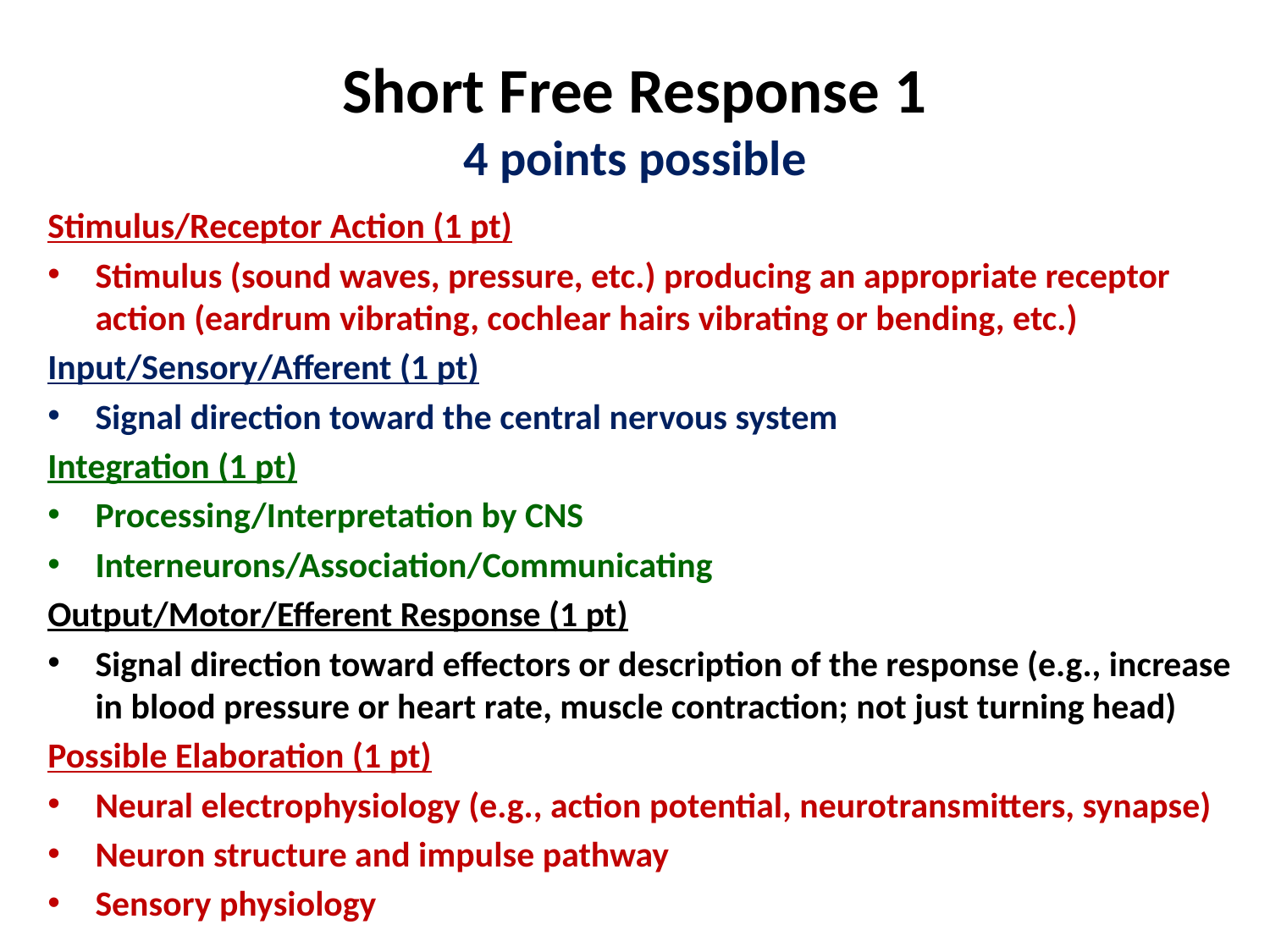

# Short Free Response 1 4 points possible
Stimulus/Receptor Action (1 pt)
Stimulus (sound waves, pressure, etc.) producing an appropriate receptor action (eardrum vibrating, cochlear hairs vibrating or bending, etc.)
Input/Sensory/Afferent (1 pt)
Signal direction toward the central nervous system
Integration (1 pt)
Processing/Interpretation by CNS
Interneurons/Association/Communicating
Output/Motor/Efferent Response (1 pt)
Signal direction toward effectors or description of the response (e.g., increase in blood pressure or heart rate, muscle contraction; not just turning head)
Possible Elaboration (1 pt)
Neural electrophysiology (e.g., action potential, neurotransmitters, synapse)
Neuron structure and impulse pathway
Sensory physiology